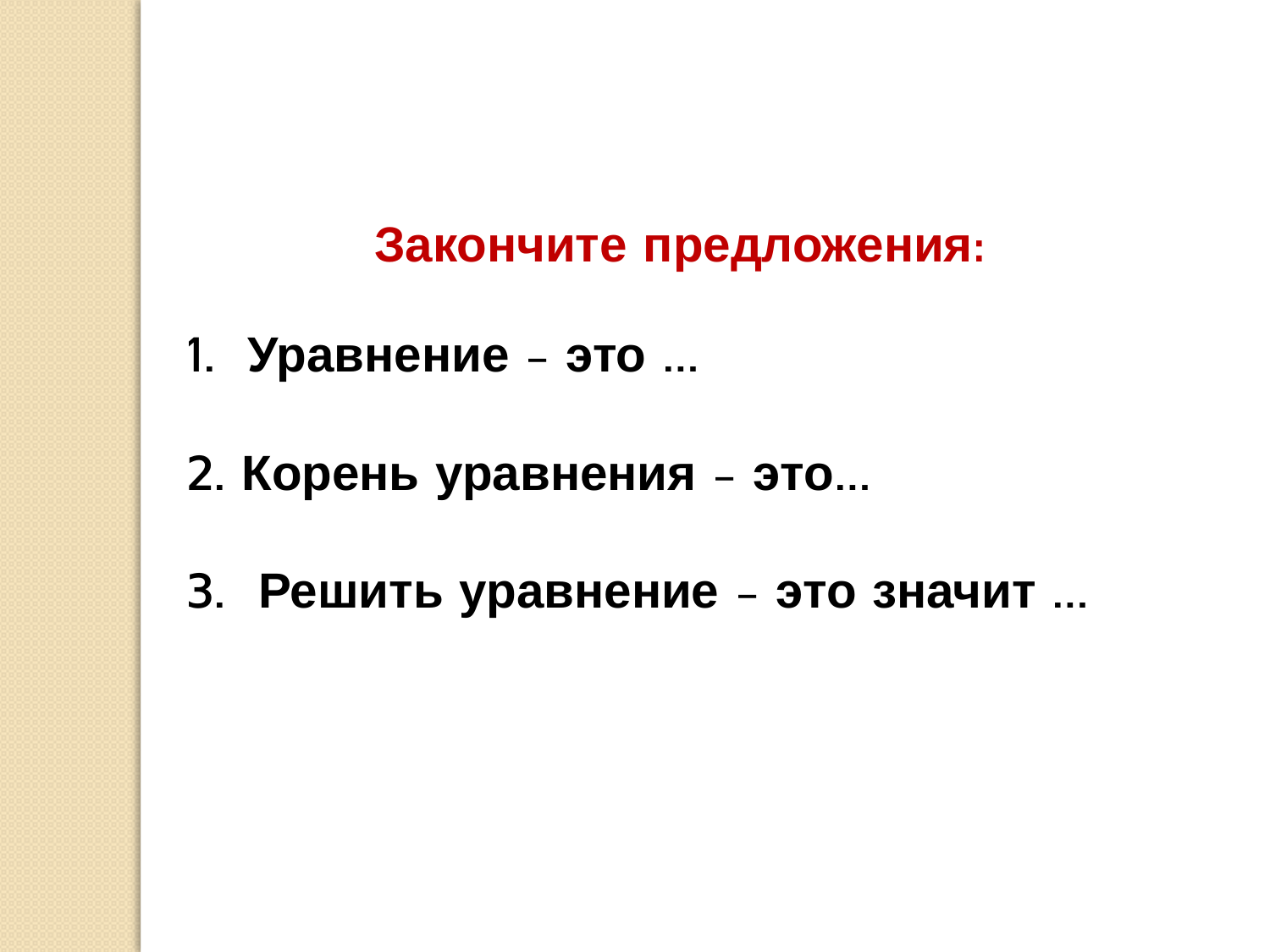

Закончите предложения:

1.  Уравнение – это …

2. Корень уравнения – это…

3.  Решить уравнение – это значит …